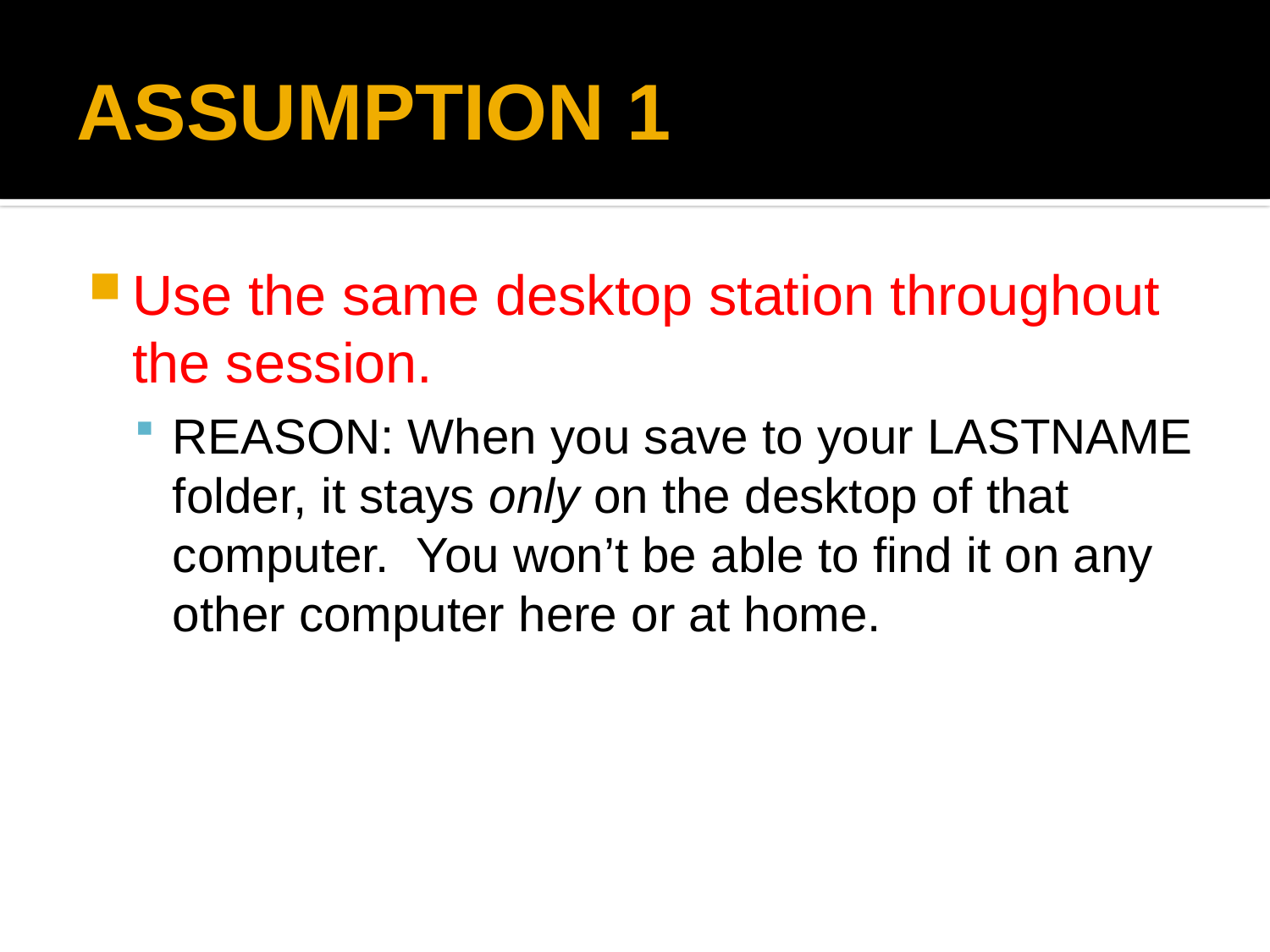

# ASSUMPTION 1
Use the same desktop station throughout the session.
REASON: When you save to your LASTNAME folder, it stays only on the desktop of that computer.  You won’t be able to find it on any other computer here or at home.